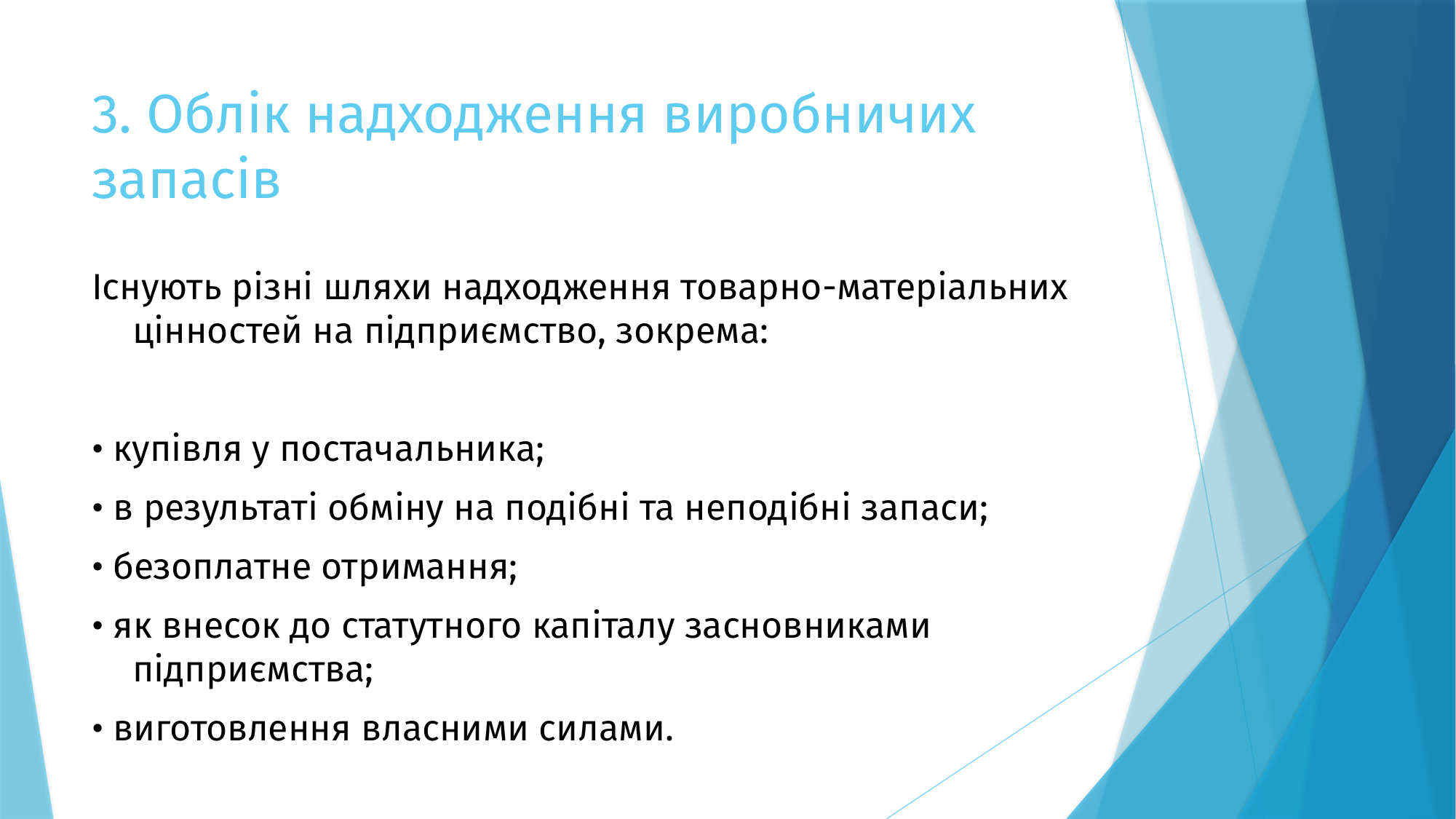

# 3. Облік надходження виробничих запасів
Iснують рiзнi шляхи надходження товарно-матерiальних цiнностей на пiдприємство, зокрема:

• купiвля у постачальника;
• в результатi обмiну на подiбнi та неподiбнi запаси;
• безоплатне отримання;
• як внесок до статутного капiталу засновниками пiдприємства;
• виготовлення власними силами.